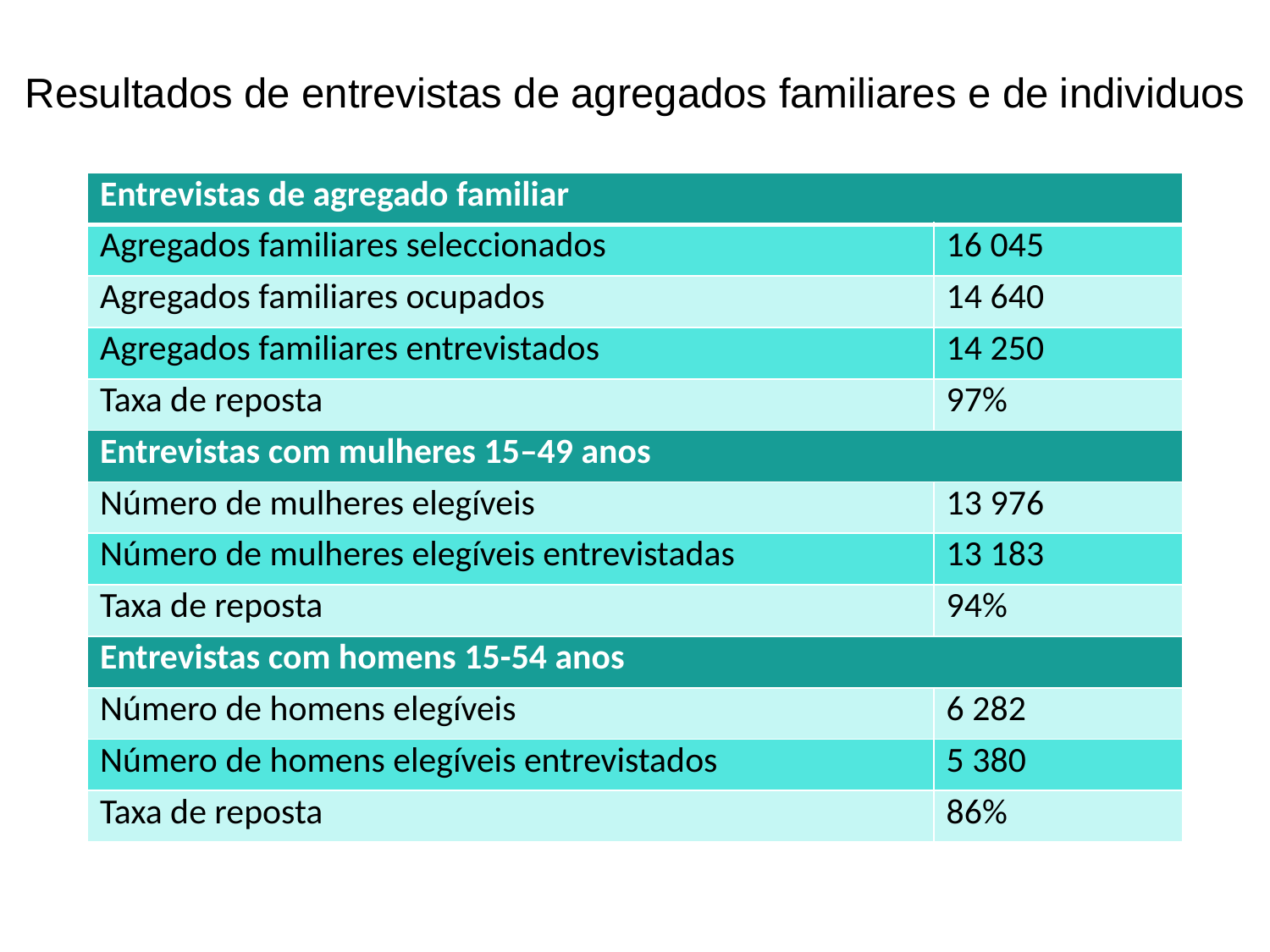

# Resultados de entrevistas de agregados familiares e de individuos
| Entrevistas de agregado familiar |  |
| --- | --- |
| Agregados familiares seleccionados | 16 045 |
| Agregados familiares ocupados | 14 640 |
| Agregados familiares entrevistados | 14 250 |
| Taxa de reposta | 97% |
| Entrevistas com mulheres 15–49 anos |  |
| Número de mulheres elegíveis | 13 976 |
| Número de mulheres elegíveis entrevistadas | 13 183 |
| Taxa de reposta | 94% |
| Entrevistas com homens 15-54 anos |  |
| Número de homens elegíveis | 6 282 |
| Número de homens elegíveis entrevistados | 5 380 |
| Taxa de reposta | 86% |